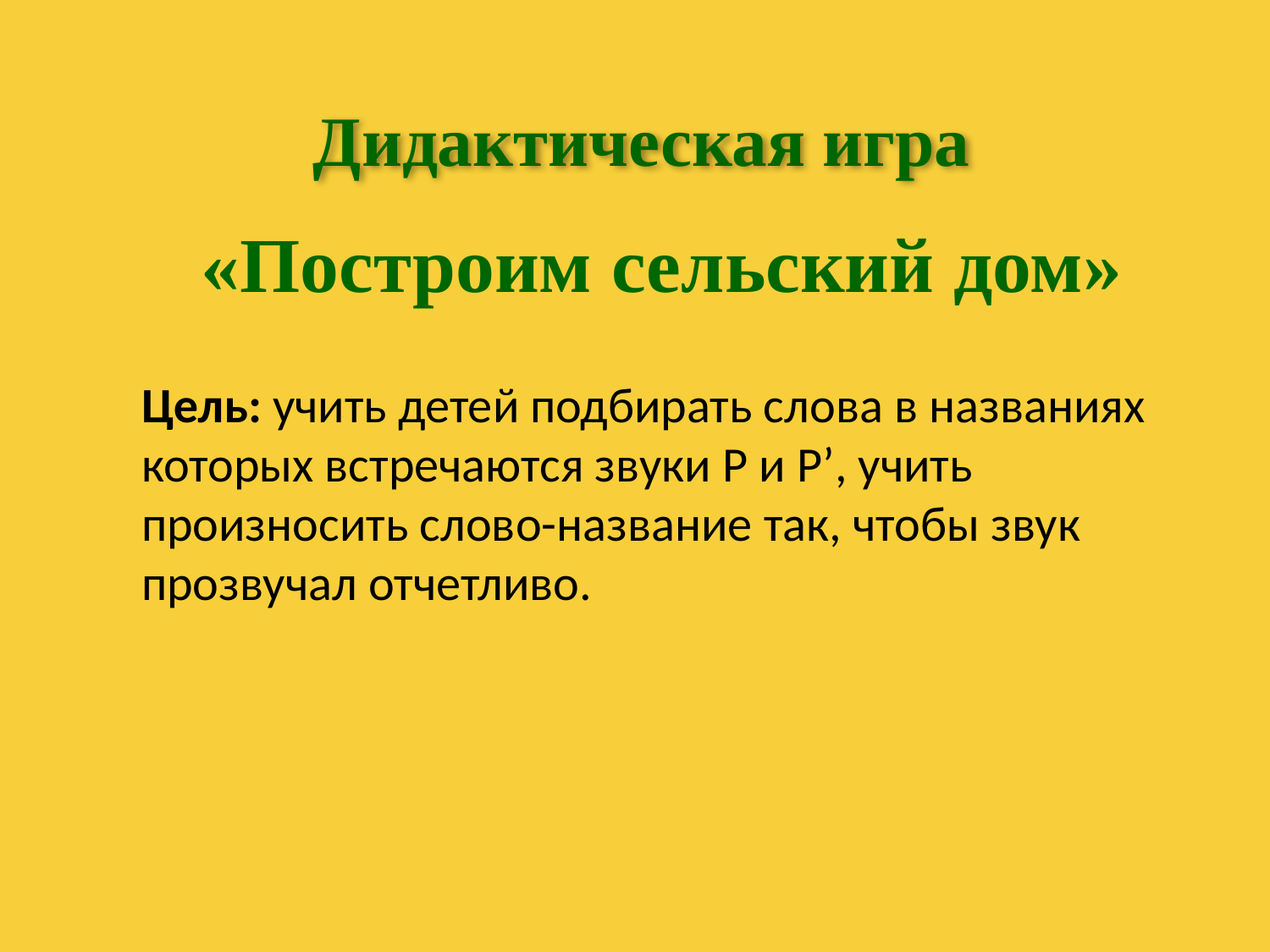

Дидактическая игра
«Построим сельский дом»
Цель: учить детей подбирать слова в названиях которых встречаются звуки Р и Р’, учить произносить слово-название так, чтобы звук прозвучал отчетливо.